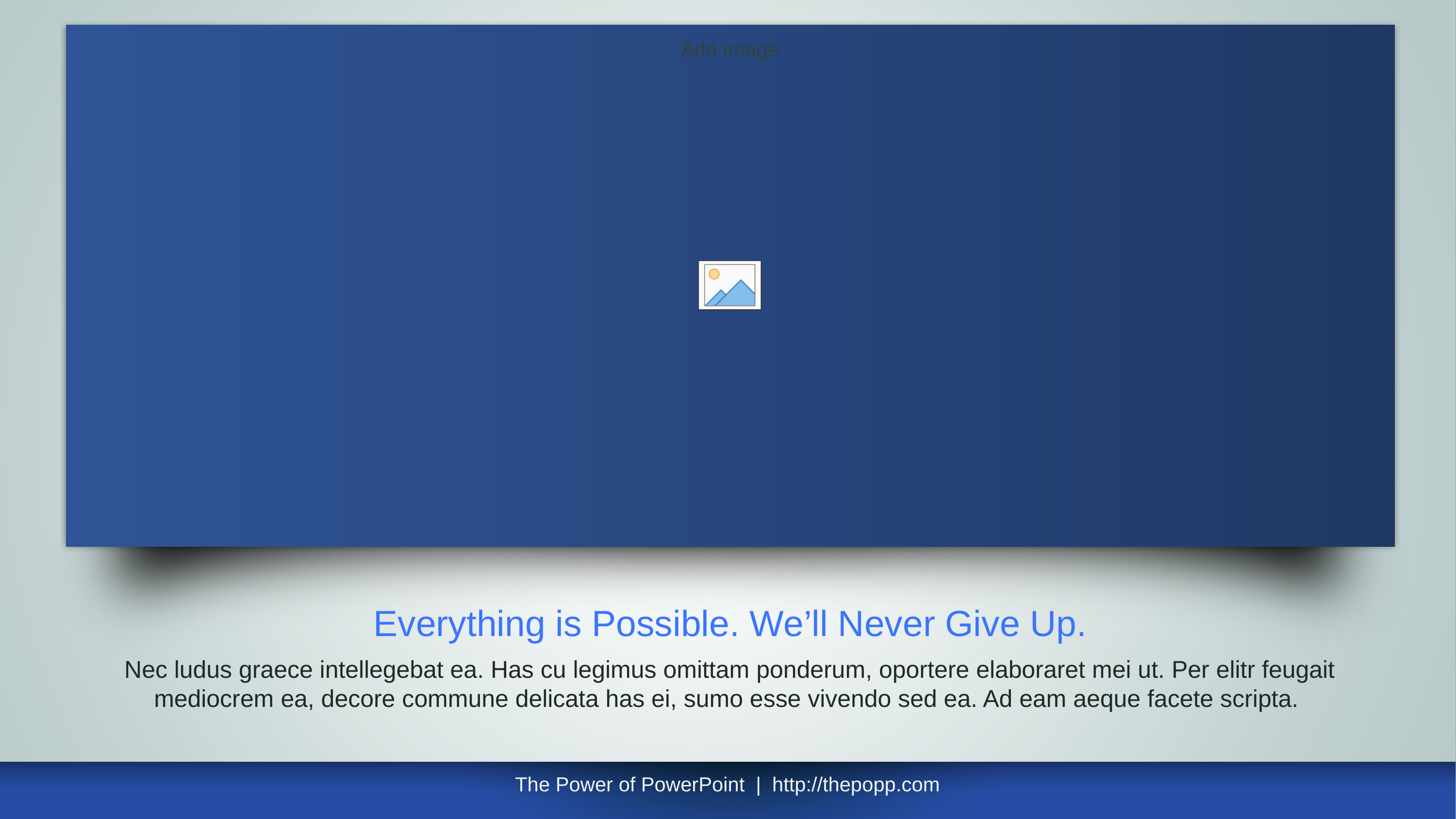

Everything is Possible. We’ll Never Give Up.
Nec ludus graece intellegebat ea. Has cu legimus omittam ponderum, oportere elaboraret mei ut. Per elitr feugait mediocrem ea, decore commune delicata has ei, sumo esse vivendo sed ea. Ad eam aeque facete scripta.

The Power of PowerPoint  |  http://thepopp.com